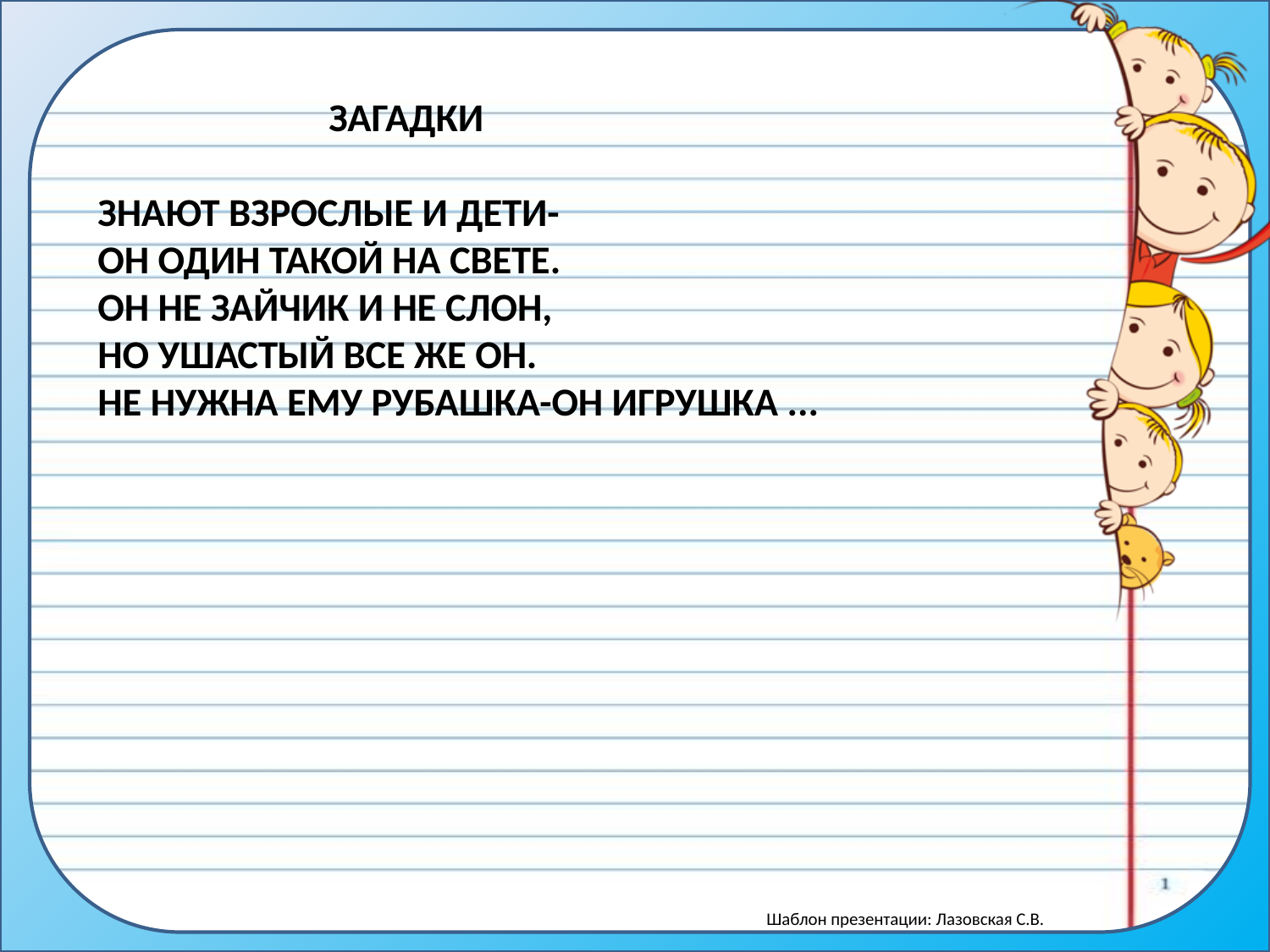

# Загадки Знают взрослые и дети- он один такой на свете. Он не зайчик и не слон, но ушастый все же он. Не нужна ему рубашка-он игрушка ...